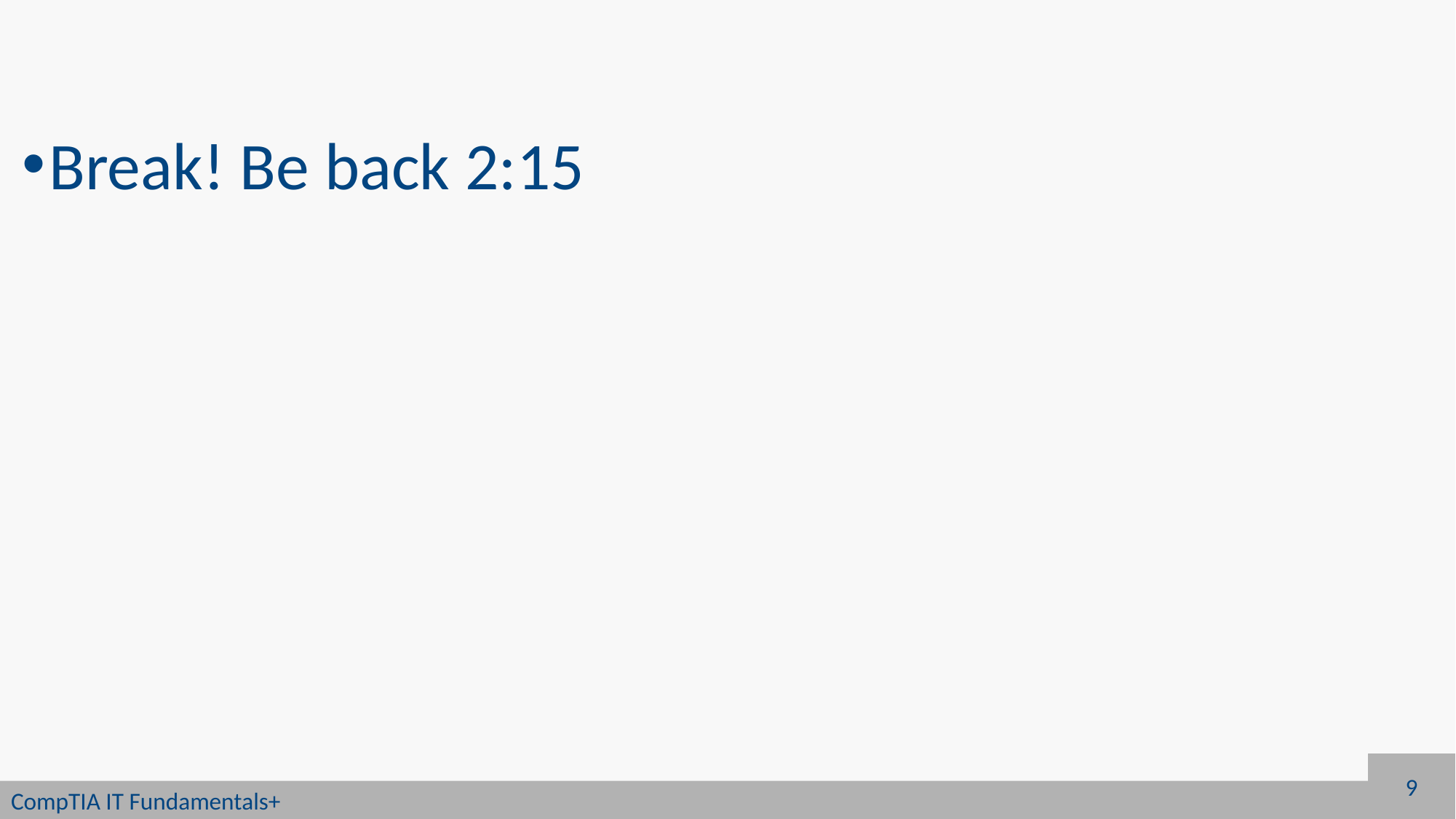

#
Break! Be back 2:15

9
CompTIA IT Fundamentals+